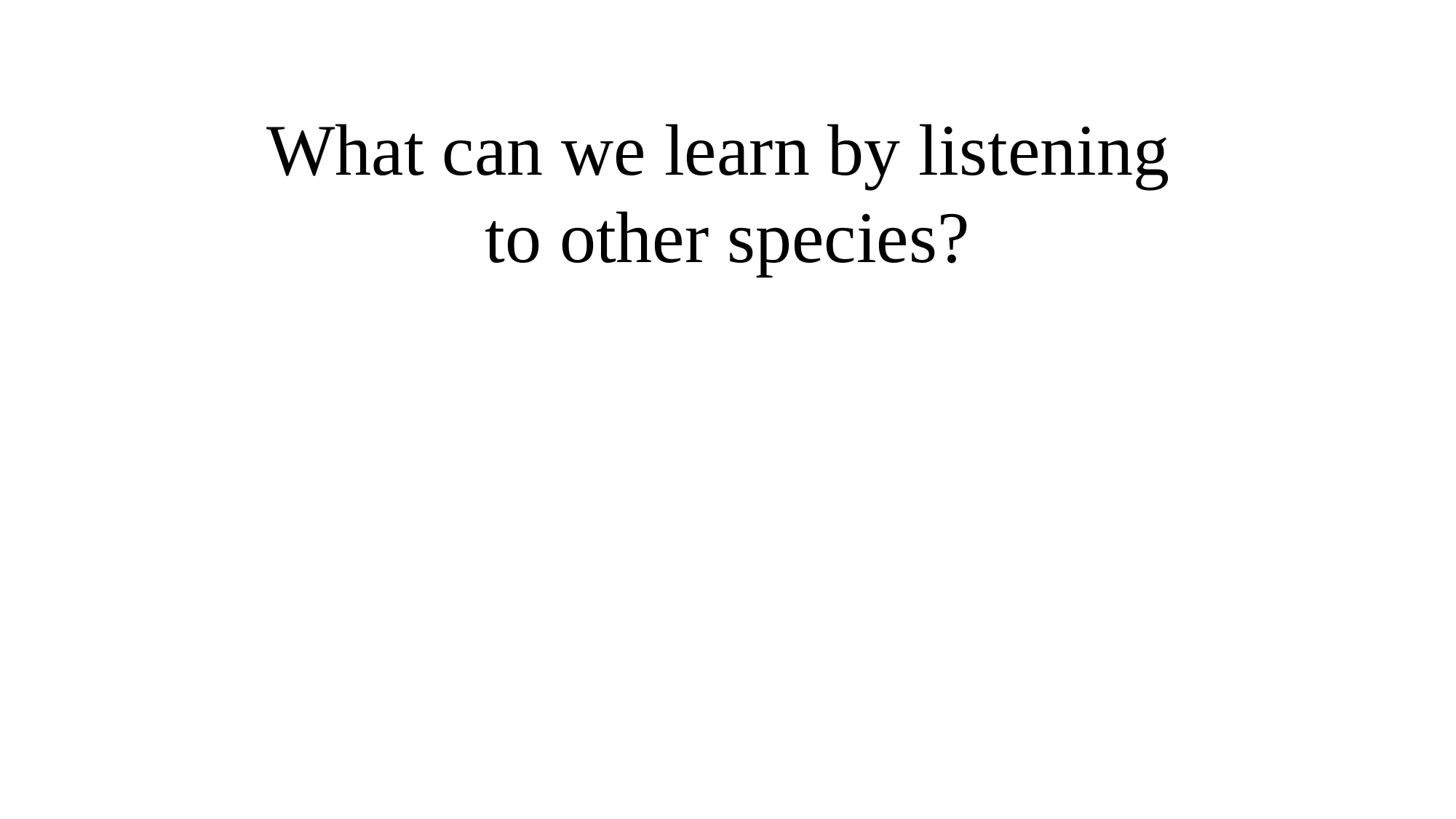

What can we learn by listening
to other species?